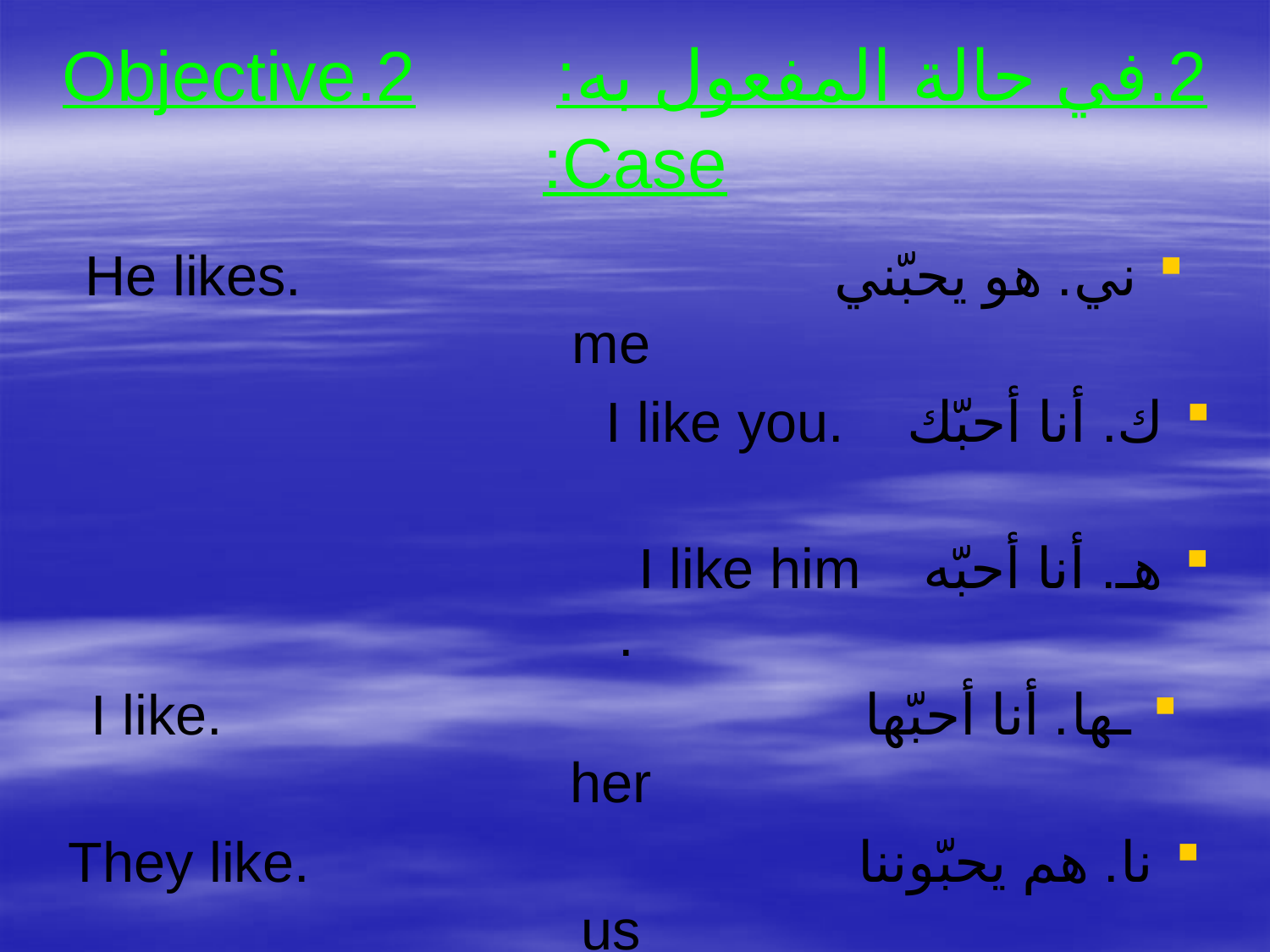

# 2.في حالة المفعول به:      2.Objective Case:
ني. هو يحبّني                                  .He likes me
ك. أنا أحبّك    .I like you
هـ. أنا أحبّه    I like him                                      .
ـها. أنا أحبّها                                         .I like her
نا. هم يحبّوننا                                   .They like us
كم. أنا أحبّكم                                        I like you.
هم. نحن نحبّهم                               We like them.